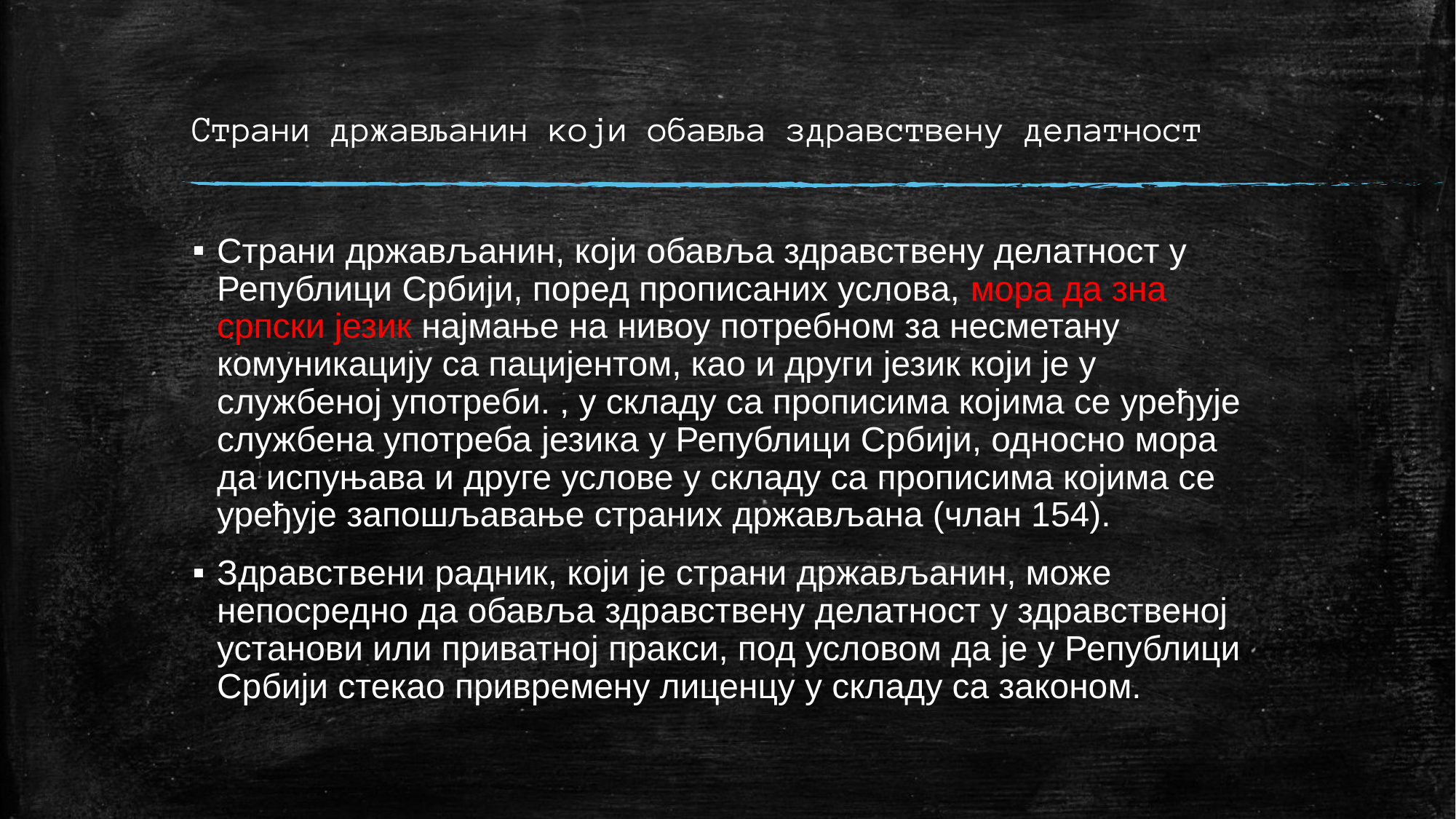

# Страни држављанин који обавља здравствену делатност
Страни држављанин, који обавља здравствену делатност у Републици Србији, поред прописаних услова, мора да зна српски језик најмање на нивоу потребном за несметану комуникацију са пацијентом, као и други језик који је у службеној употреби. , у складу са прописима којима се уређује службена употреба језика у Републици Србији, односно мора да испуњава и друге услове у складу са прописима којима се уређује запошљавање страних држављана (члан 154).
Здравствени радник, који је страни држављанин, може непосредно да обавља здравствену делатност у здравственој установи или приватној пракси, под условом да је у Републици Србији стекао привремену лиценцу у складу са законом.